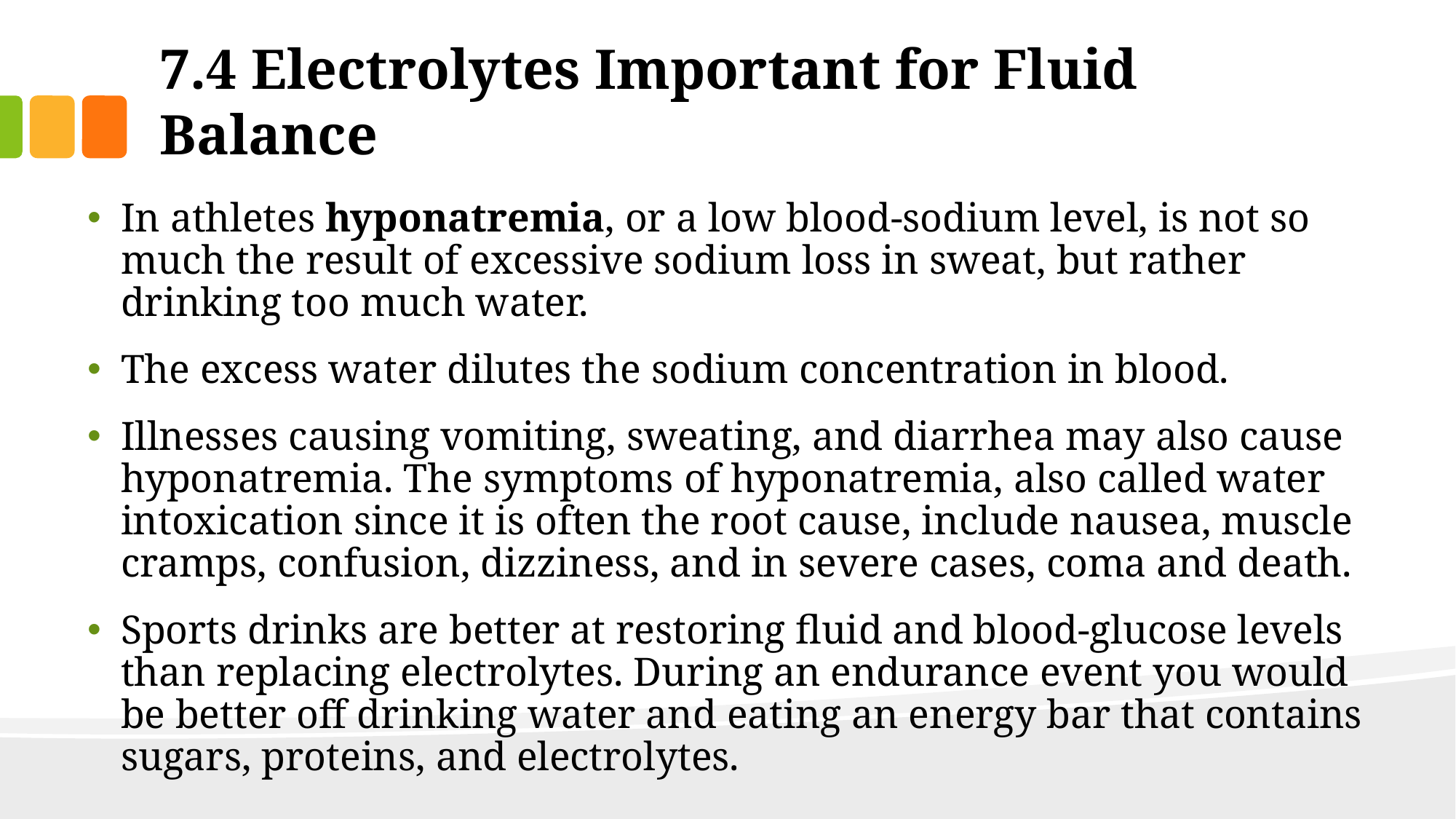

# 7.4 Electrolytes Important for Fluid Balance
In athletes hyponatremia, or a low blood-sodium level, is not so much the result of excessive sodium loss in sweat, but rather drinking too much water.
The excess water dilutes the sodium concentration in blood.
Illnesses causing vomiting, sweating, and diarrhea may also cause hyponatremia. The symptoms of hyponatremia, also called water intoxication since it is often the root cause, include nausea, muscle cramps, confusion, dizziness, and in severe cases, coma and death.
Sports drinks are better at restoring fluid and blood-glucose levels than replacing electrolytes. During an endurance event you would be better off drinking water and eating an energy bar that contains sugars, proteins, and electrolytes.